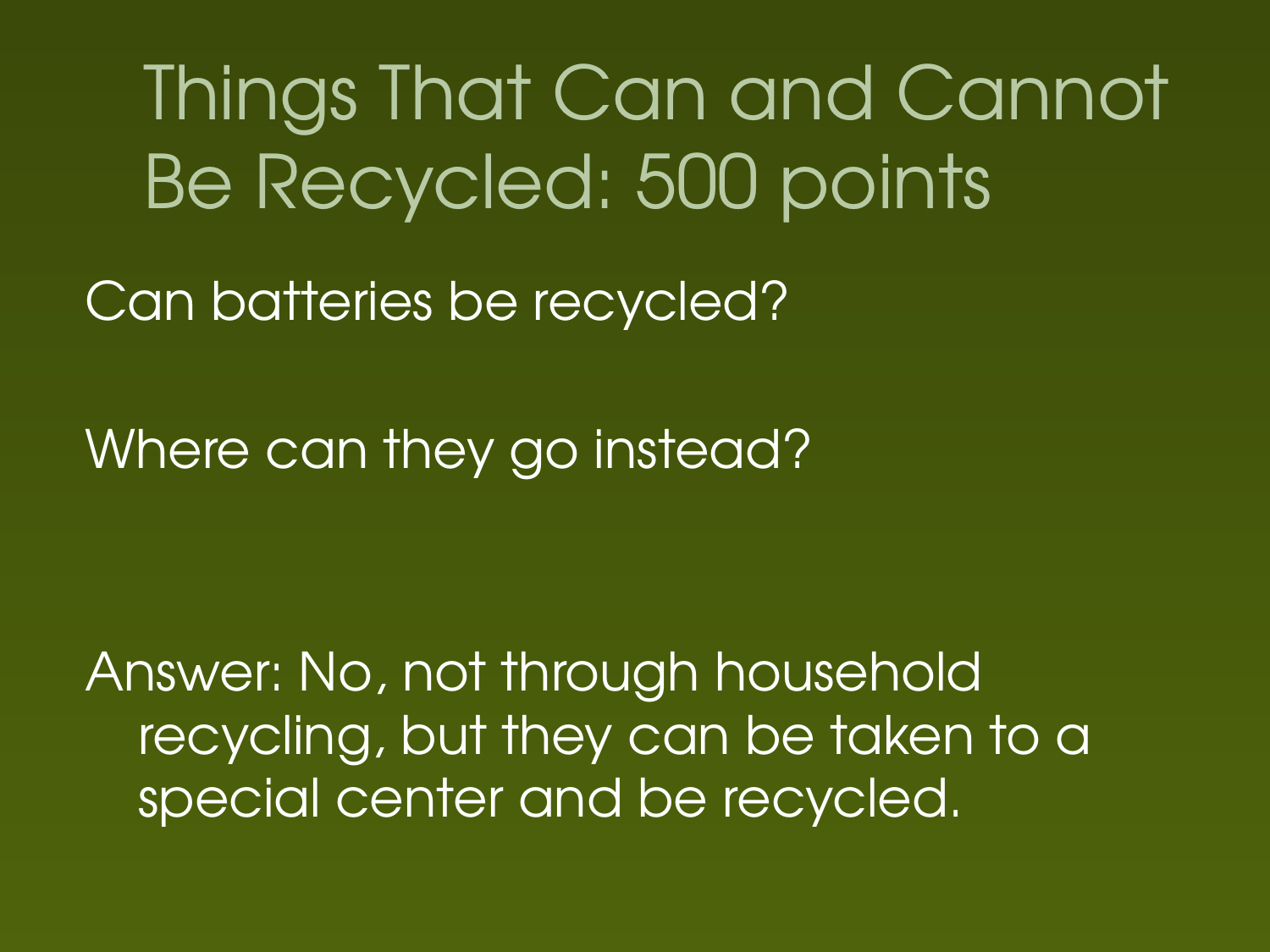

# Things That Can and Cannot Be Recycled: 500 points

Can batteries be recycled?

Where can they go instead?

Answer: No, not through household recycling, but they can be taken to a special center and be recycled.